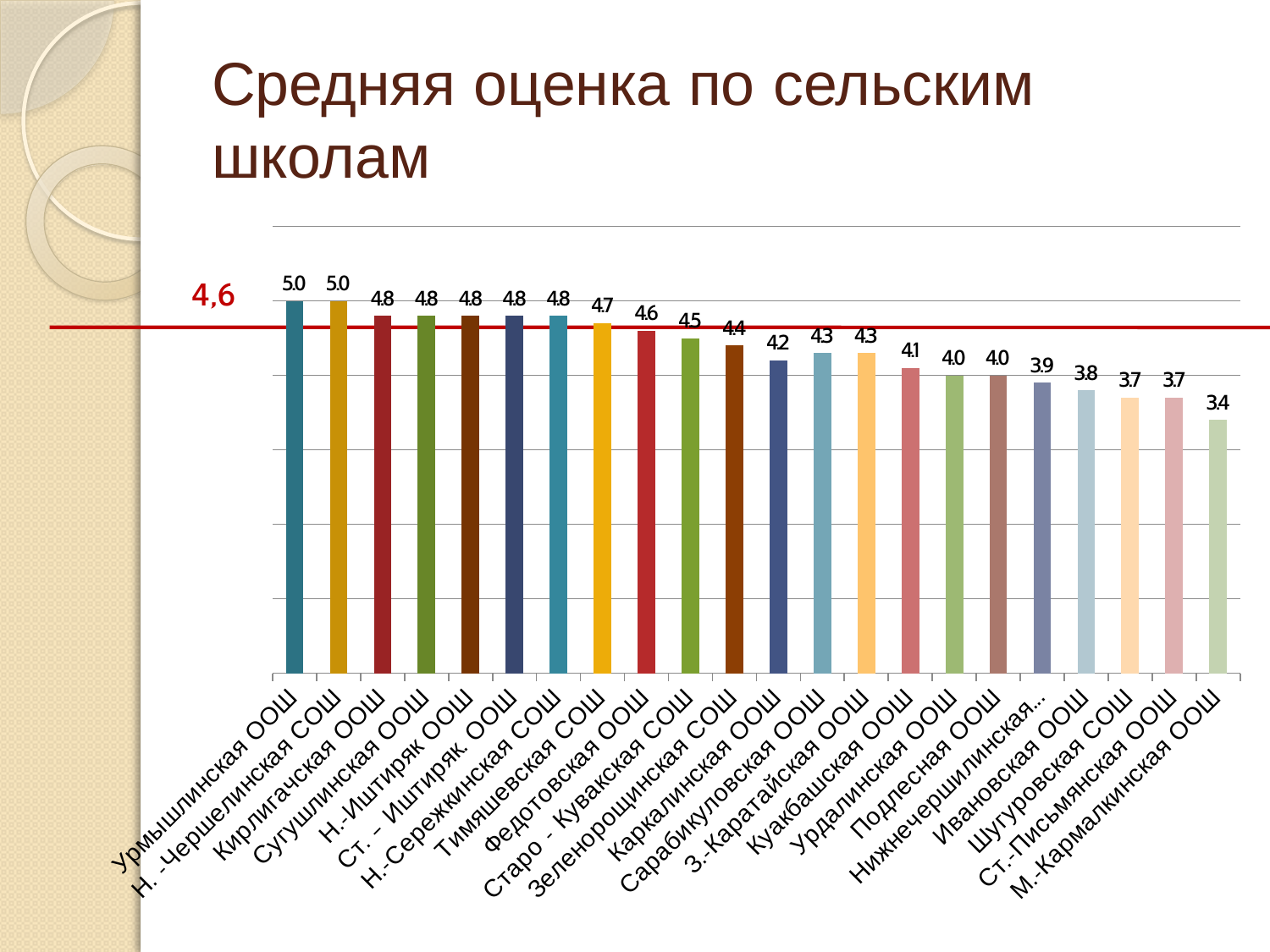

# Средняя оценка по сельским школам

### Chart

| Category | Ряд 1 |
|---|---|
| Урмышлинская ООШ | 5.0 |
| Н. -Чершелинская СОШ | 5.0 |
| Кирлигачская ООШ | 4.8 |
| Сугушлинская ООШ | 4.8 |
| Н.-Иштиряк ООШ | 4.8 |
| Ст. – Иштиряк. ООШ | 4.8 |
| Н.-Сережкинская СОШ | 4.8 |
| Тимяшевская СОШ | 4.7 |
| Федотовская ООШ | 4.6 |
| Старо - Кувакская СОШ | 4.5 |
| Зеленорощинская СОШ | 4.4 |
| Каркалинская ООШ | 4.2 |
| Сарабикуловская ООШ | 4.3 |
| З.-Каратайская ООШ | 4.3 |
| Куакбашская ООШ | 4.1 |
| Урдалинская ООШ | 4.0 |
| Подлесная ООШ | 4.0 |
| Нижнечершилинская СОШ | 3.9 |
| Ивановская ООШ | 3.8 |
| Шугуровская СОШ | 3.7 |
| Ст.-Письмянская ООШ | 3.7 |
| М.-Кармалкинская ООШ | 3.4 |

4,6